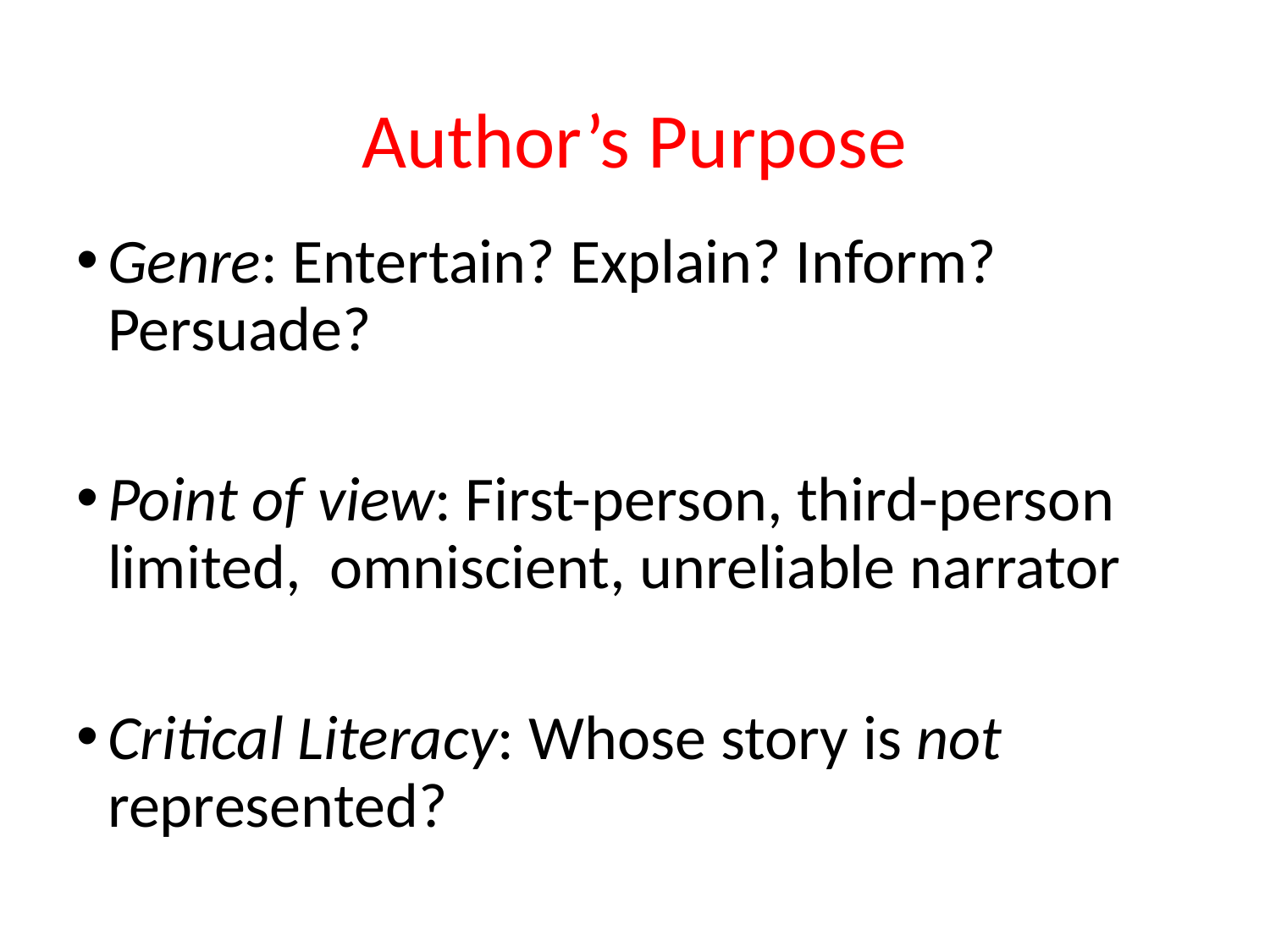

# Author’s Purpose
Genre: Entertain? Explain? Inform? Persuade?

Point of view: First-person, third-person limited,  omniscient, unreliable narrator

Critical Literacy: Whose story is not represented?